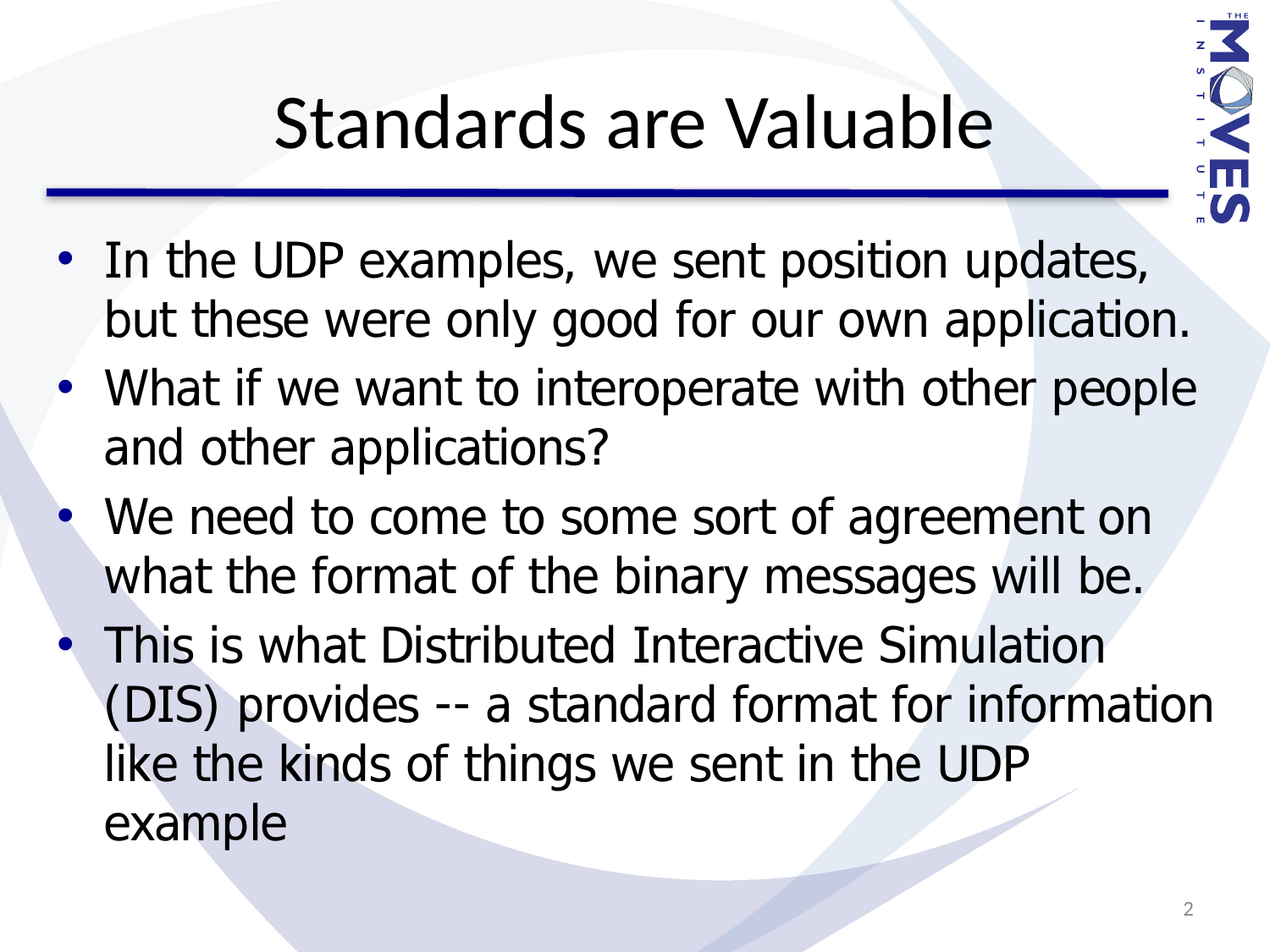

# Standards are Valuable
In the UDP examples, we sent position updates, but these were only good for our own application.
What if we want to interoperate with other people and other applications?
We need to come to some sort of agreement on what the format of the binary messages will be.
This is what Distributed Interactive Simulation (DIS) provides -- a standard format for information like the kinds of things we sent in the UDP example
2